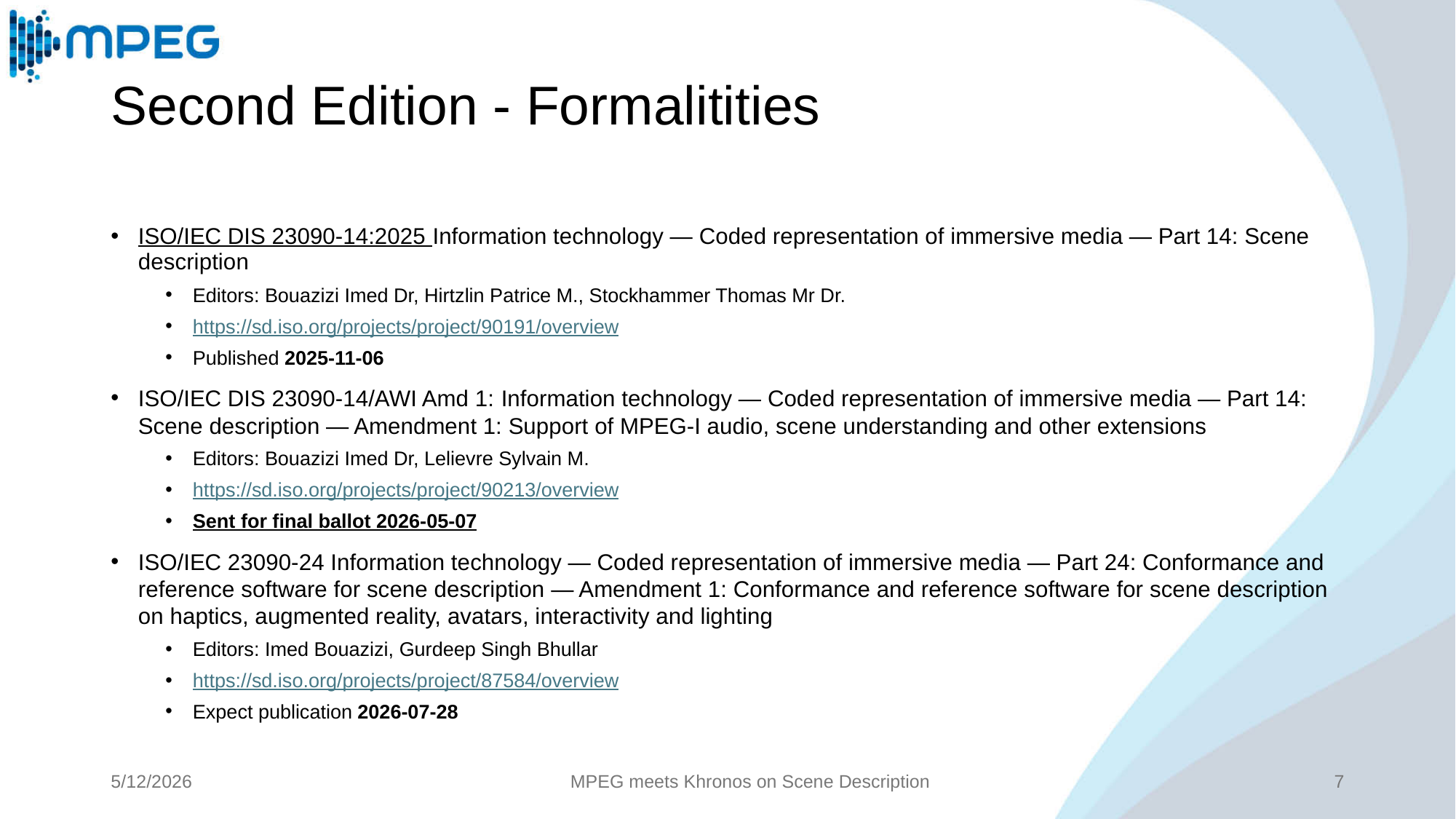

# Second Edition - Formalitities
ISO/IEC DIS 23090-14:2025 Information technology — Coded representation of immersive media — Part 14: Scene description
Editors: Bouazizi Imed Dr, Hirtzlin Patrice M., Stockhammer Thomas Mr Dr.
https://sd.iso.org/projects/project/90191/overview
Published 2025-11-06
ISO/IEC DIS 23090-14/AWI Amd 1: Information technology — Coded representation of immersive media — Part 14: Scene description — Amendment 1: Support of MPEG-I audio, scene understanding and other extensions
Editors: Bouazizi Imed Dr, Lelievre Sylvain M.
https://sd.iso.org/projects/project/90213/overview
Sent for final ballot 2026-05-07
ISO/IEC 23090-24 Information technology — Coded representation of immersive media — Part 24: Conformance and reference software for scene description — Amendment 1: Conformance and reference software for scene description on haptics, augmented reality, avatars, interactivity and lighting
Editors: Imed Bouazizi, Gurdeep Singh Bhullar
https://sd.iso.org/projects/project/87584/overview
Expect publication 2026-07-28

5/12/2026
MPEG meets Khronos on Scene Description
7